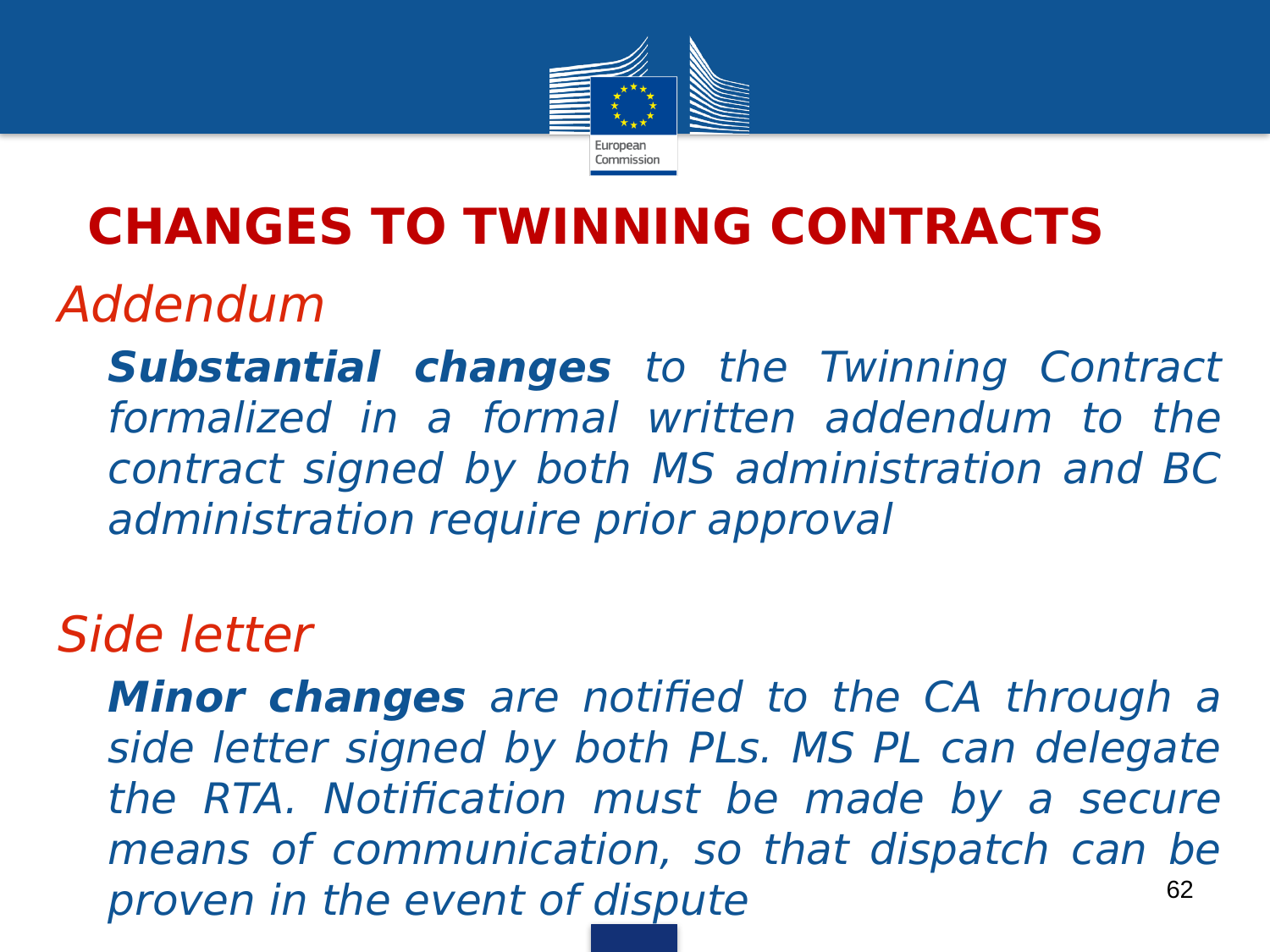

# CHANGES TO TWINNING CONTRACTS
Addendum
	Substantial changes to the Twinning Contract formalized in a formal written addendum to the contract signed by both MS administration and BC administration require prior approval

Side letter
	Minor changes are notified to the CA through a side letter signed by both PLs. MS PL can delegate the RTA. Notification must be made by a secure means of communication, so that dispatch can be proven in the event of dispute

62